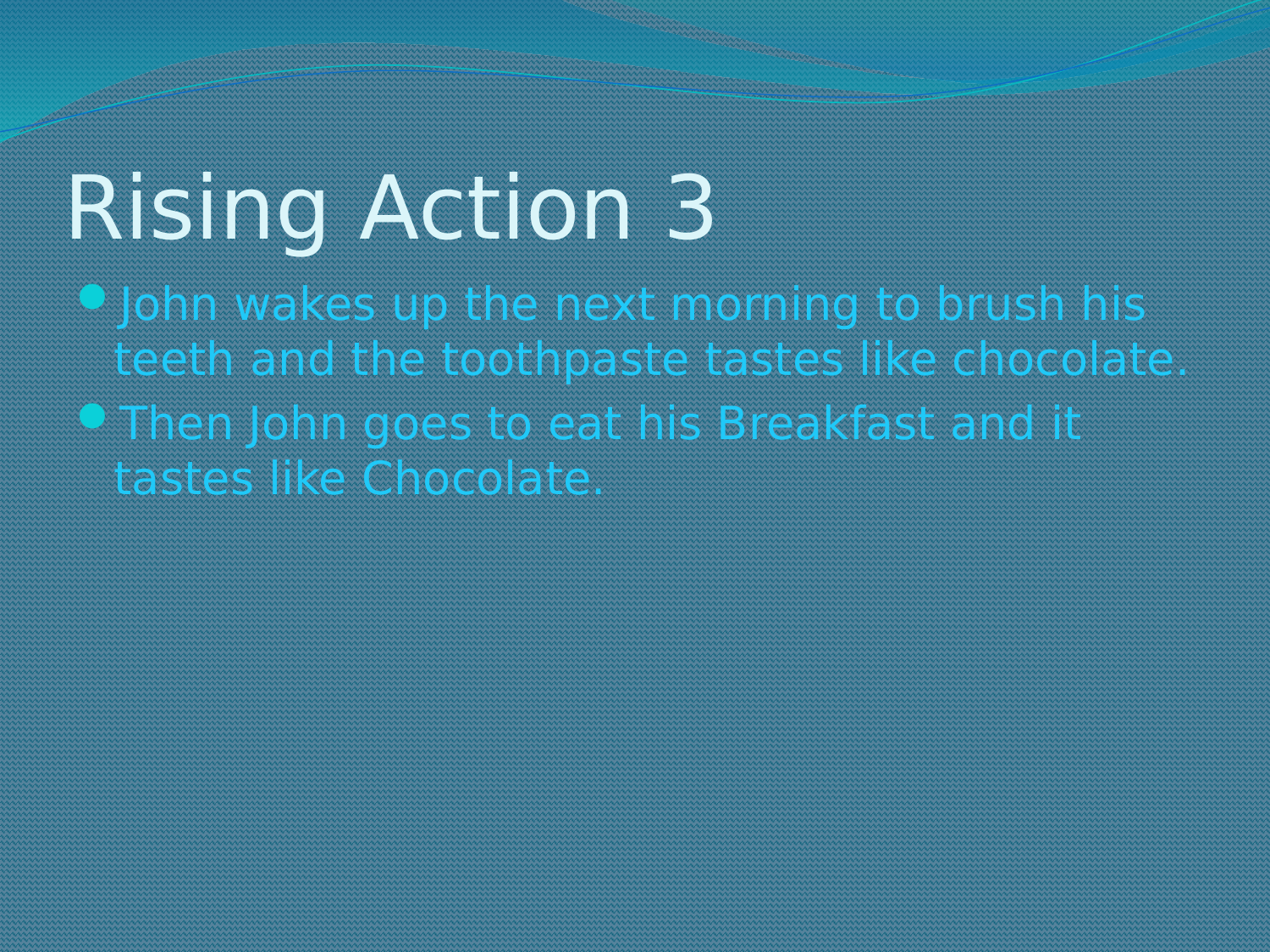

# Rising Action 3
John wakes up the next morning to brush his teeth and the toothpaste tastes like chocolate.
Then John goes to eat his Breakfast and it tastes like Chocolate.